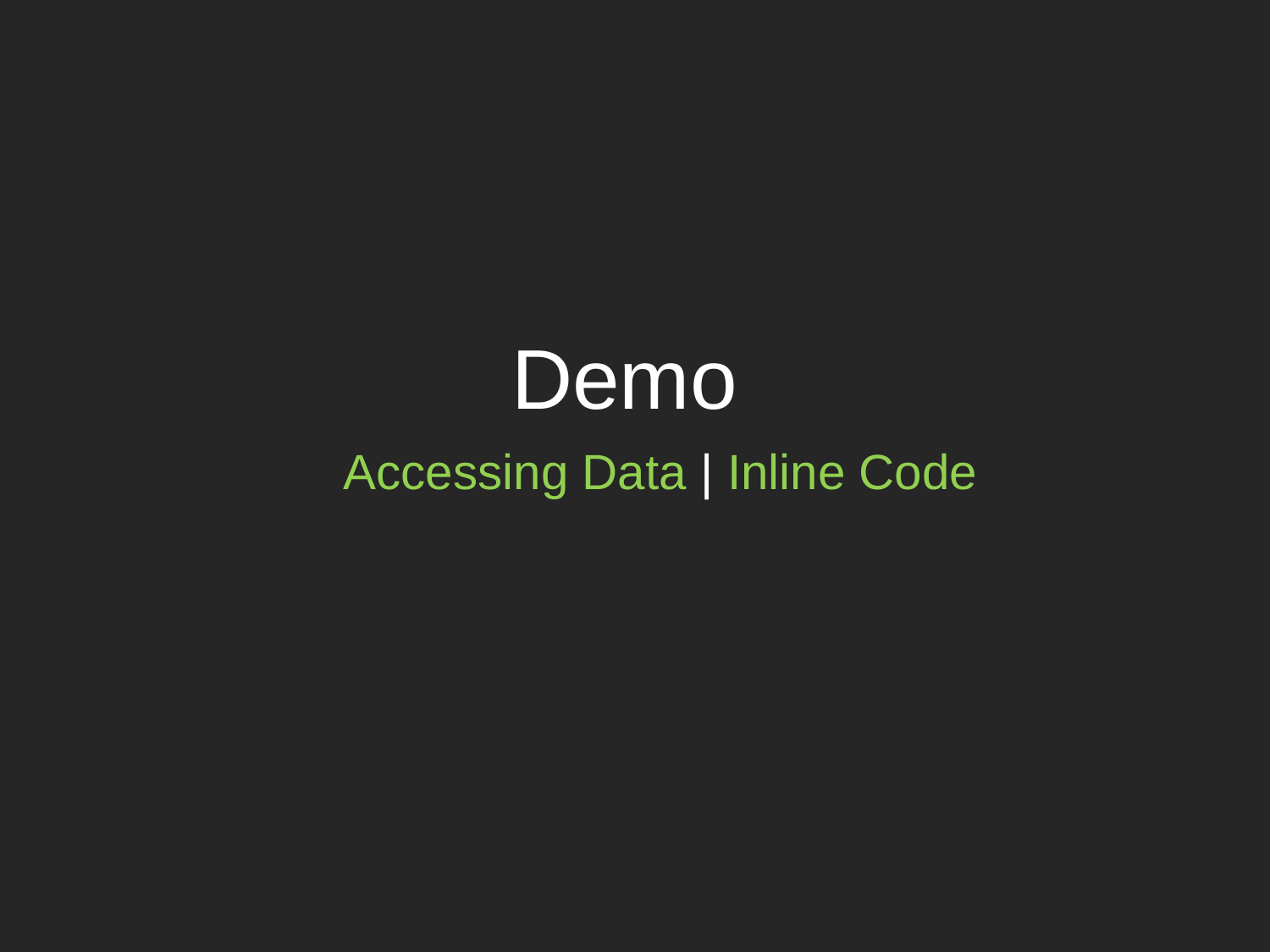

# Demo
Accessing Data | Inline Code